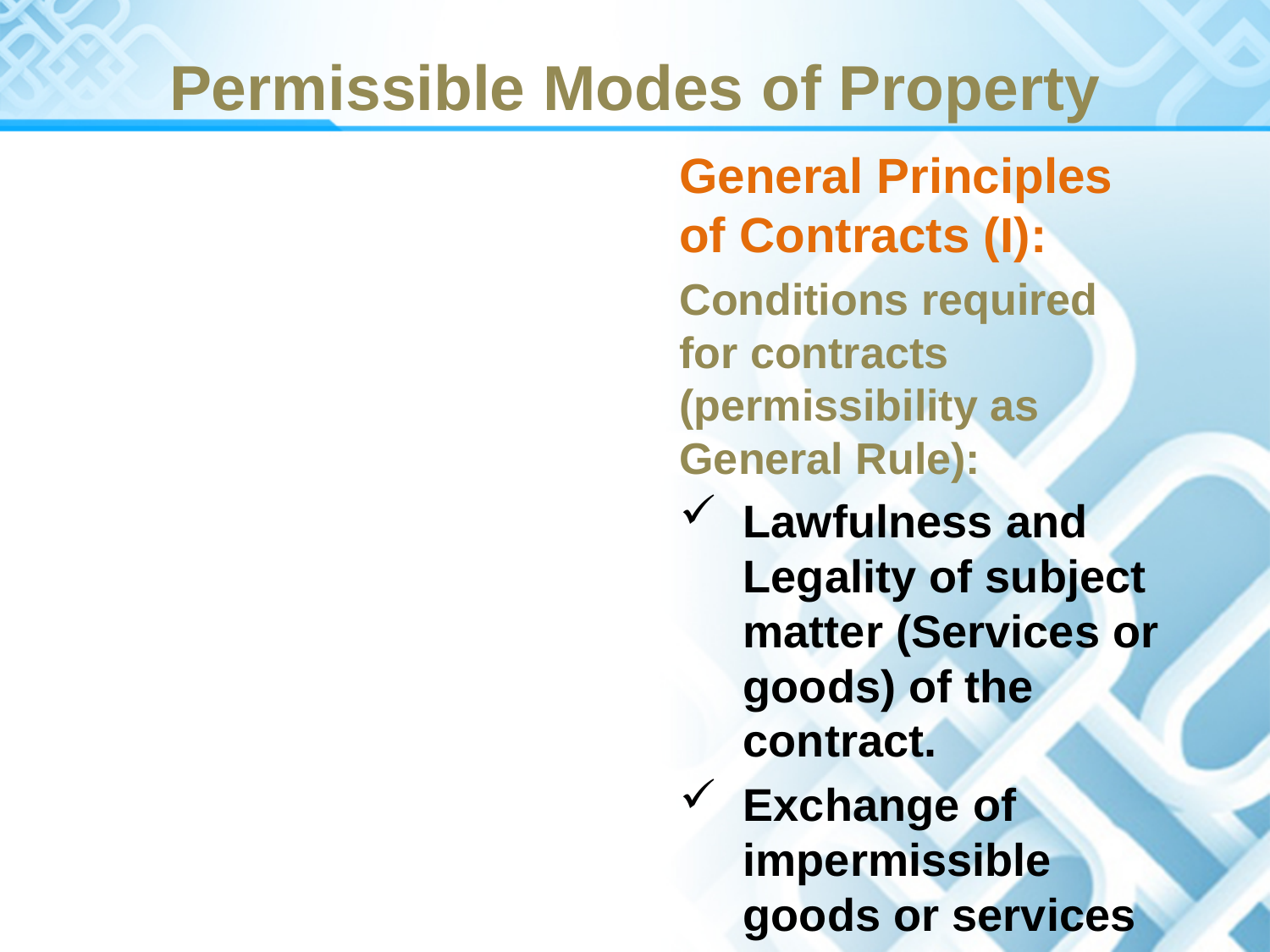

Permissible Modes of Property
General Principles of Contracts (I):
Conditions required for contracts (permissibility as General Rule):
Lawfulness and Legality of subject matter (Services or goods) of the contract.
Exchange of impermissible goods or services are not allowed